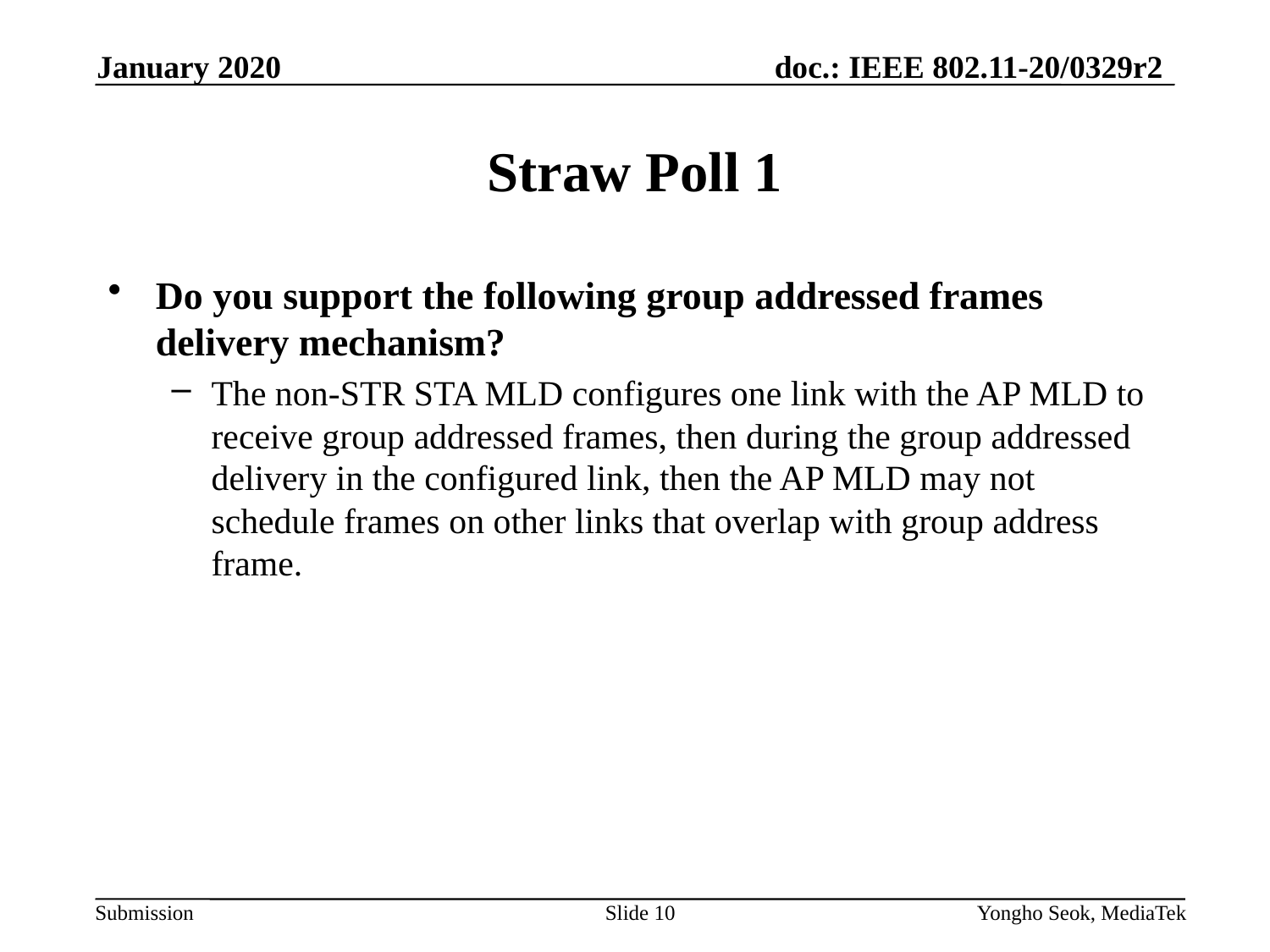

January 2020
# Straw Poll 1
Do you support the following group addressed frames delivery mechanism?
The non-STR STA MLD configures one link with the AP MLD to receive group addressed frames, then during the group addressed delivery in the configured link, then the AP MLD may not schedule frames on other links that overlap with group address frame.

Slide 10
Yongho Seok, MediaTek